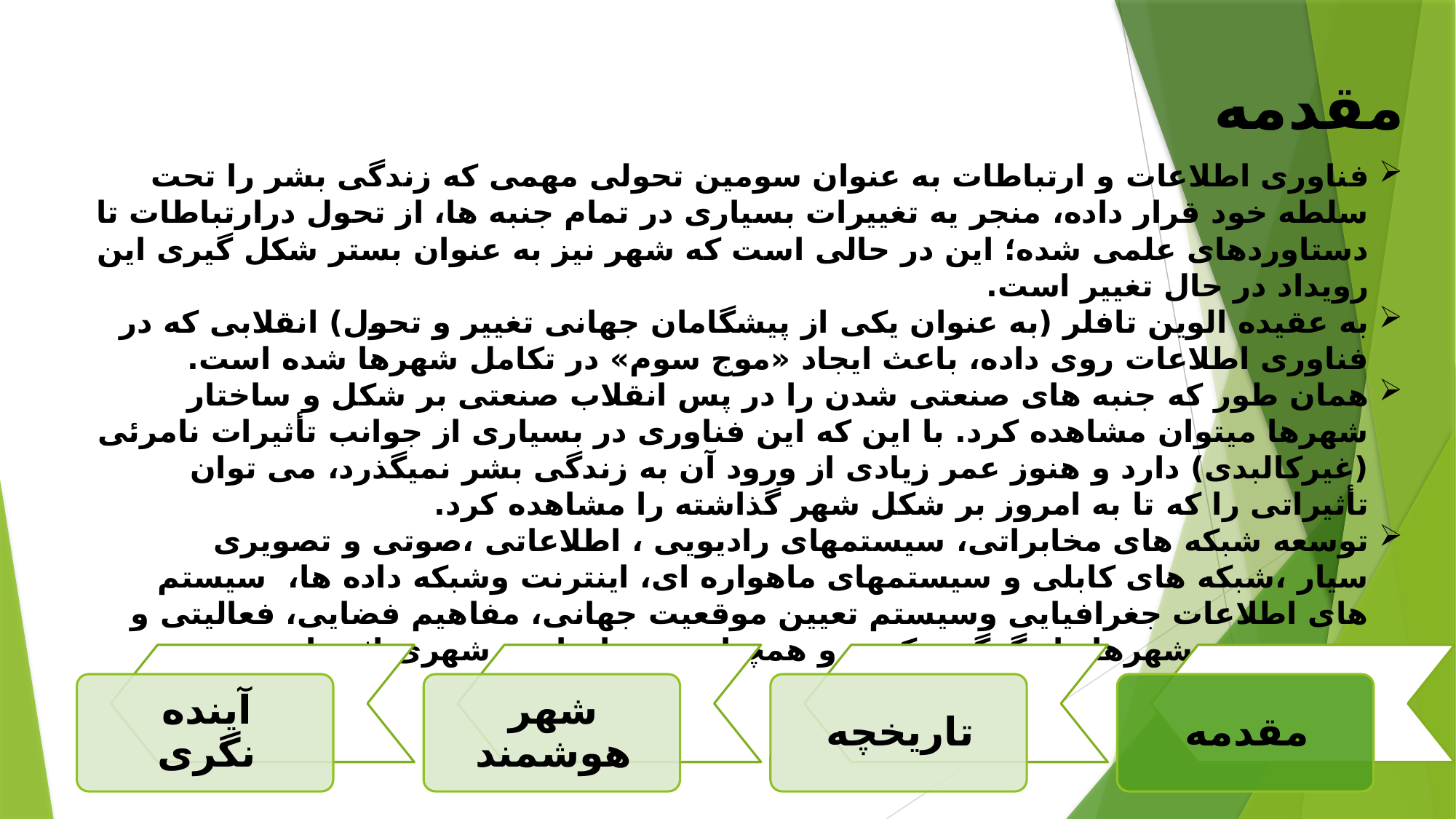

مقدمه
فناوری اطلاعات و ارتباطات به عنوان سومین تحولی مهمی که زندگی بشر را تحت سلطه خود قرار داده، منجر یه تغییرات بسیاری در تمام جنبه ها، از تحول درارتباطات تا دستاوردهای علمی شده؛ این در حالی است که شهر نیز به عنوان بستر شکل گیری این رویداد در حال تغییر است.
به عقیده الوین تافلر (به عنوان یکی از پیشگامان جهانی تغییر و تحول) انقلابی که در فناوری اطلاعات روی داده، باعث ایجاد «موج سوم» در تکامل شهرها شده است.
همان طور که جنبه های صنعتی شدن را در پس انقلاب صنعتی بر شکل و ساختار شهرها میتوان مشاهده کرد. با این که این فناوری در بسیاری از جوانب تأثیرات نامرئی (غیرکالبدی) دارد و هنوز عمر زیادی از ورود آن به زندگی بشر نمیگذرد، می توان تأثیراتی را که تا به امروز بر شکل شهر گذاشته را مشاهده کرد.
توسعه شبکه های مخابراتی، سیستمهای رادیویی ، اطلاعاتی ،صوتی و تصویری سیار ،شبکه های کابلی و سیستمهای ماهواره ای، اینترنت وشبکه داده ها،  سیستم های اطلاعات جغرافیایی وسیستم تعیین موقعیت جهانی، مفاهیم فضایی، فعالیتی و مدیریتی در شهرها را دگرگون کرده و همچنان بر تمام امور شهری اثر دارد

مقدمه
تاریخچه
شهر هوشمند
آینده نگری